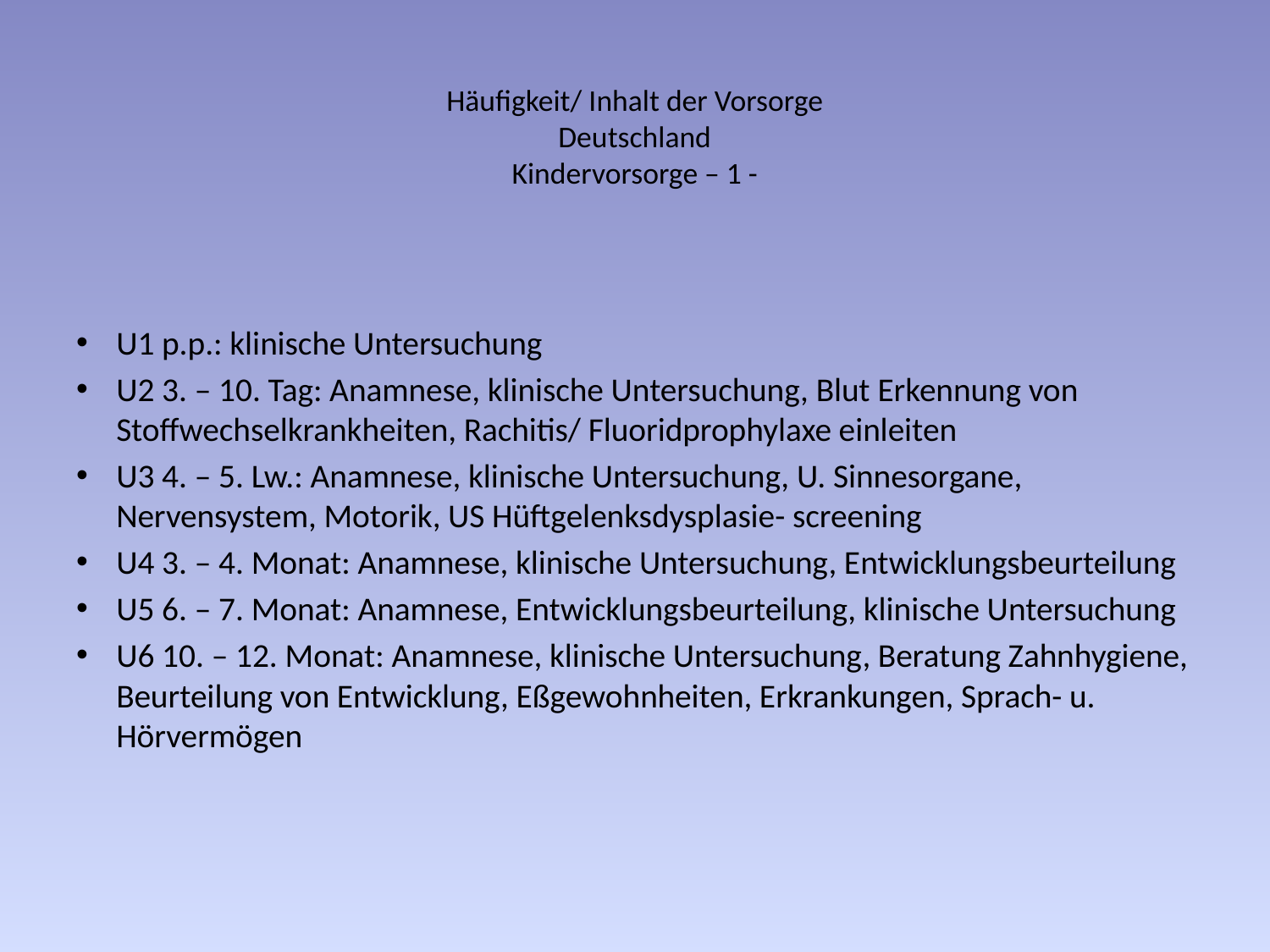

# Häufigkeit/ Inhalt der Vorsorge Deutschland Kindervorsorge – 1 -

U1 p.p.: klinische Untersuchung
U2 3. – 10. Tag: Anamnese, klinische Untersuchung, Blut Erkennung von Stoffwechselkrankheiten, Rachitis/ Fluoridprophylaxe einleiten
U3 4. – 5. Lw.: Anamnese, klinische Untersuchung, U. Sinnesorgane, Nervensystem, Motorik, US Hüftgelenksdysplasie- screening
U4 3. – 4. Monat: Anamnese, klinische Untersuchung, Entwicklungsbeurteilung
U5 6. – 7. Monat: Anamnese, Entwicklungsbeurteilung, klinische Untersuchung
U6 10. – 12. Monat: Anamnese, klinische Untersuchung, Beratung Zahnhygiene, Beurteilung von Entwicklung, Eßgewohnheiten, Erkrankungen, Sprach- u. Hörvermögen